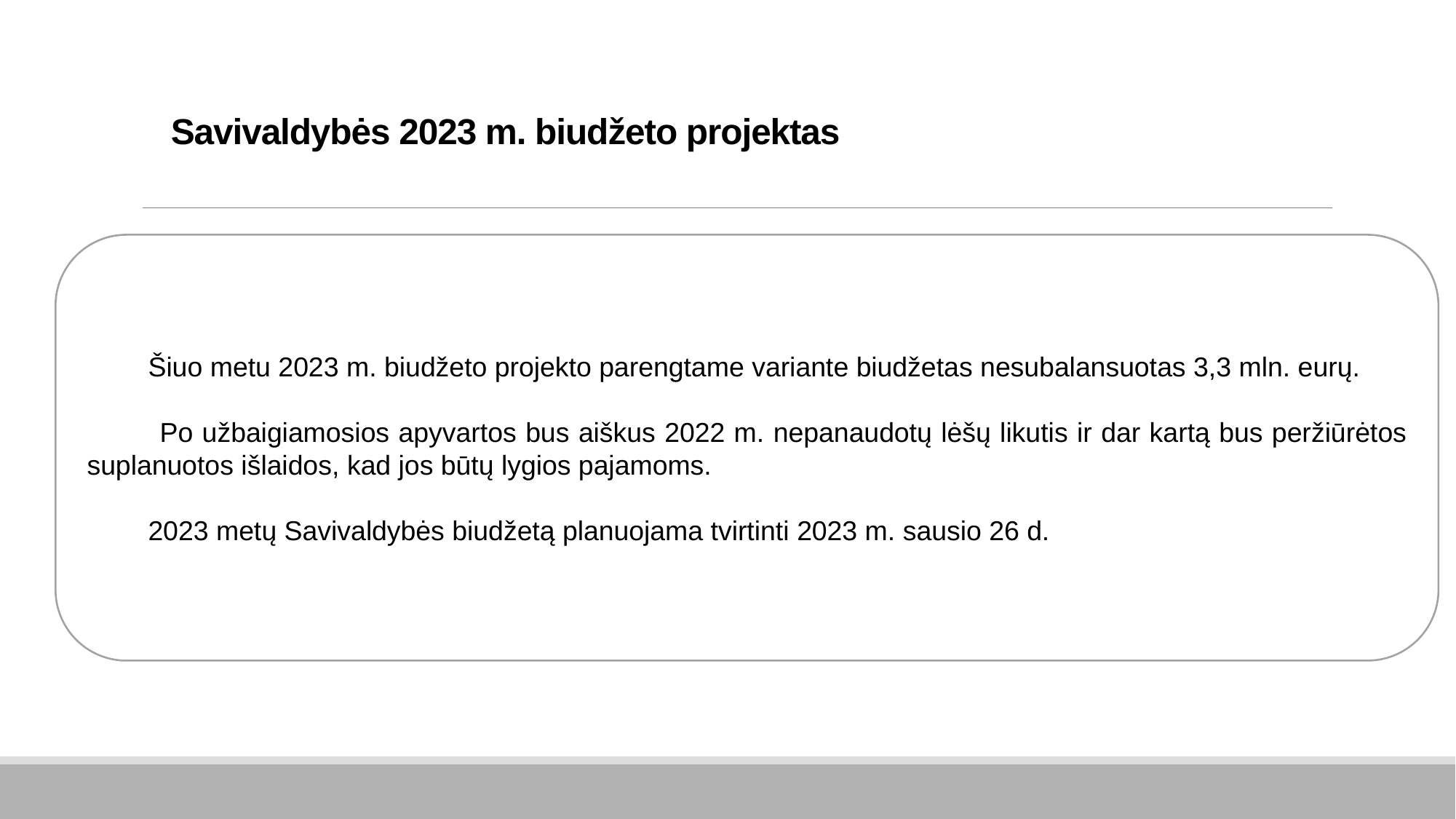

# Savivaldybės 2023 m. biudžeto projektas
        Šiuo metu 2023 m. biudžeto projekto parengtame variante biudžetas nesubalansuotas 3,3 mln. eurų.

        Po užbaigiamosios apyvartos bus aiškus 2022 m. nepanaudotų lėšų likutis ir dar kartą bus peržiūrėtos suplanuotos išlaidos, kad jos būtų lygios pajamoms.

        2023 metų Savivaldybės biudžetą planuojama tvirtinti 2023 m. sausio 26 d.